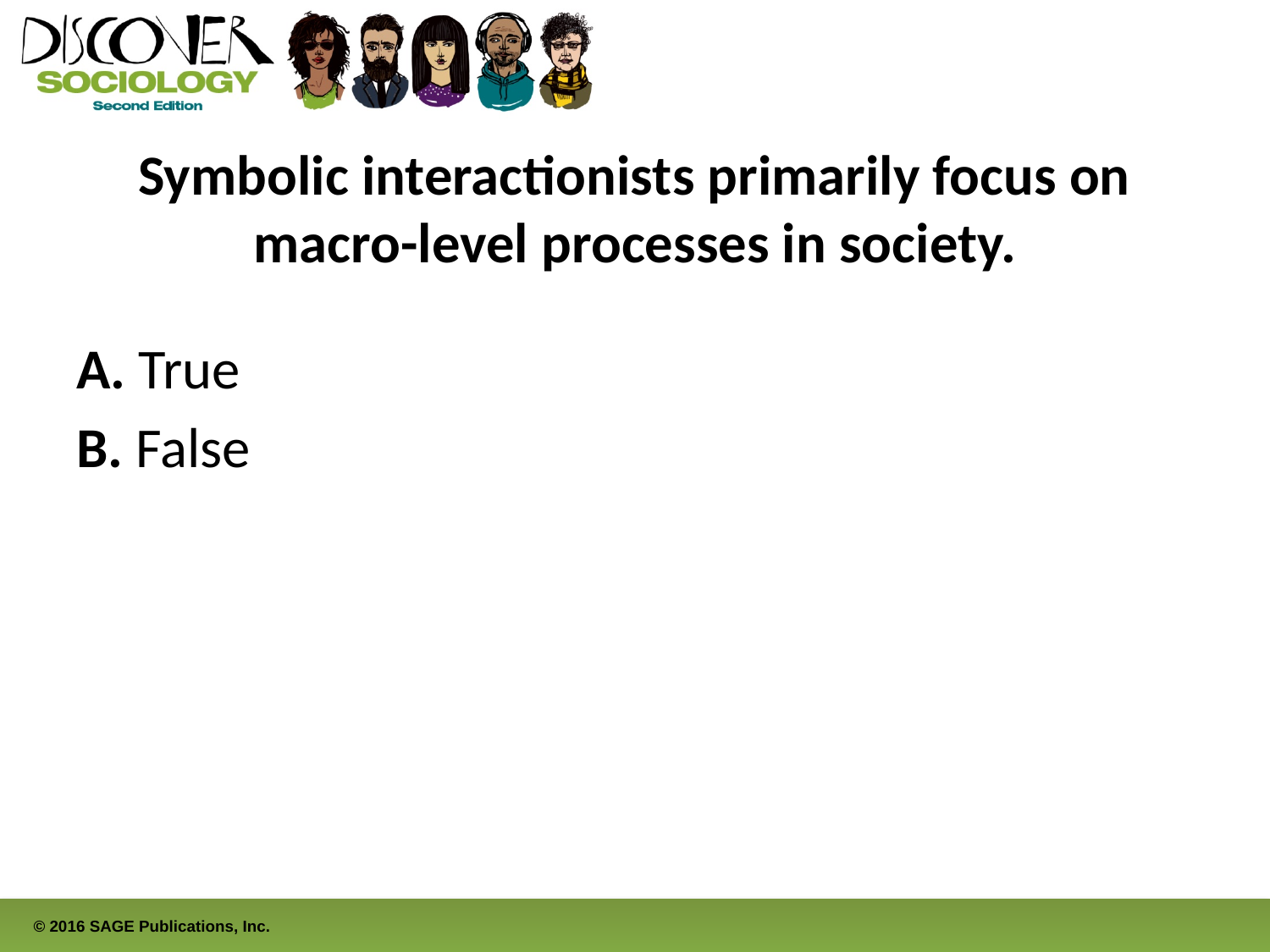

# Symbolic interactionists primarily focus on macro-level processes in society.
A. True
B. False